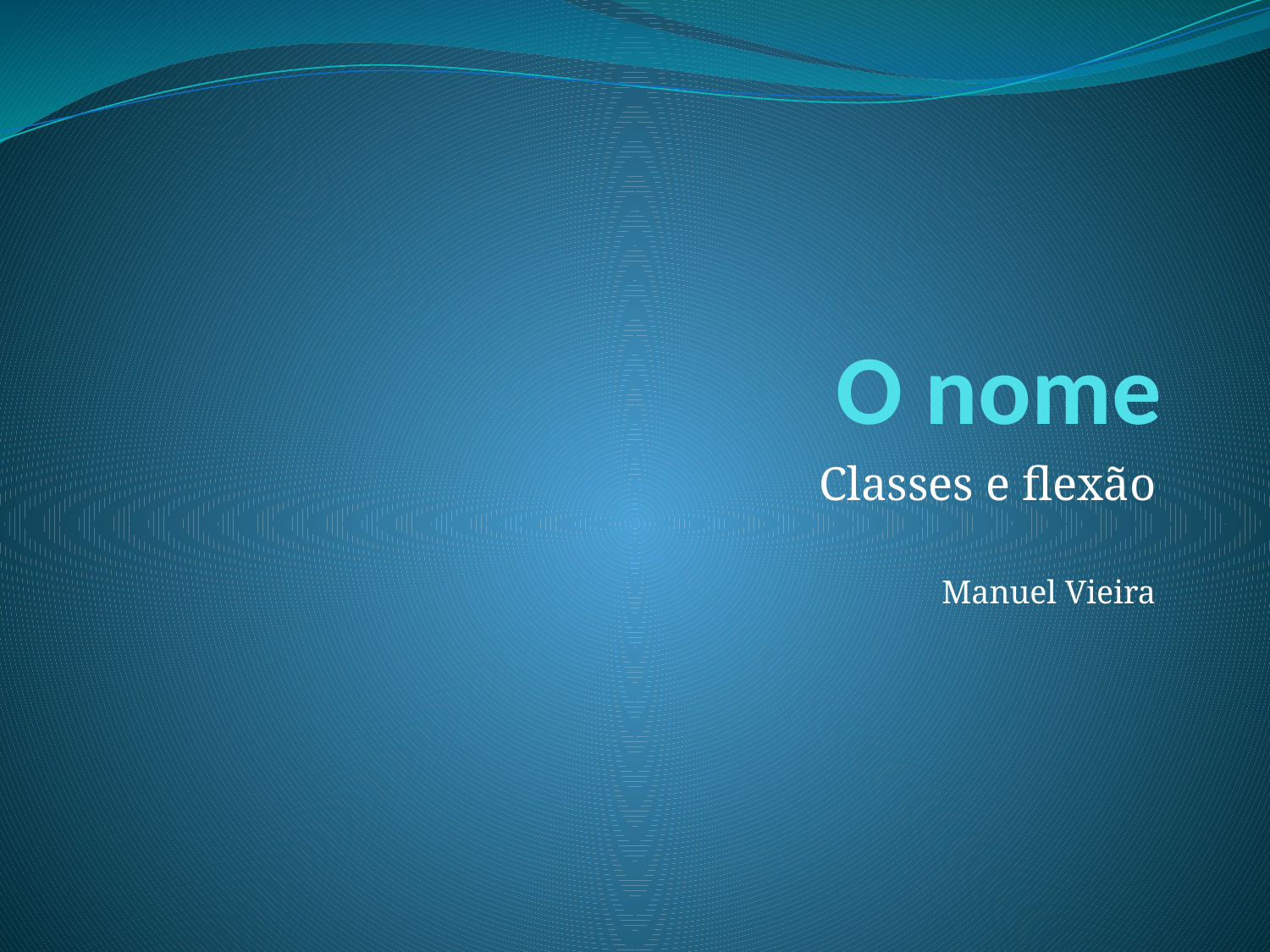

# O nome
Classes e flexão
Manuel Vieira